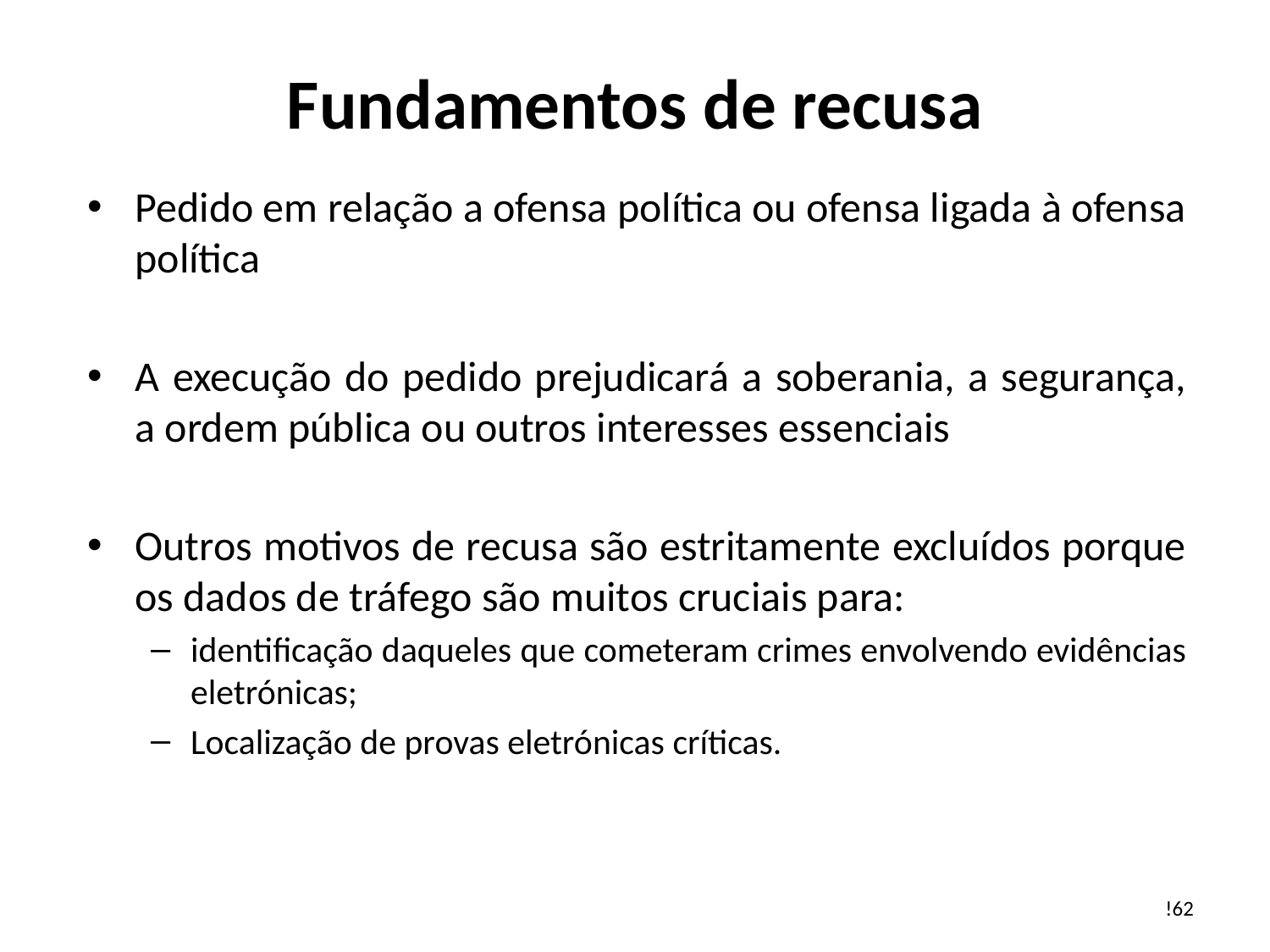

# Fundamentos de recusa
Pedido em relação a ofensa política ou ofensa ligada à ofensa política

A execução do pedido prejudicará a soberania, a segurança, a ordem pública ou outros interesses essenciais

Outros motivos de recusa são estritamente excluídos porque os dados de tráfego são muitos cruciais para:
identificação daqueles que cometeram crimes envolvendo evidências eletrónicas;
Localização de provas eletrónicas críticas.
!62